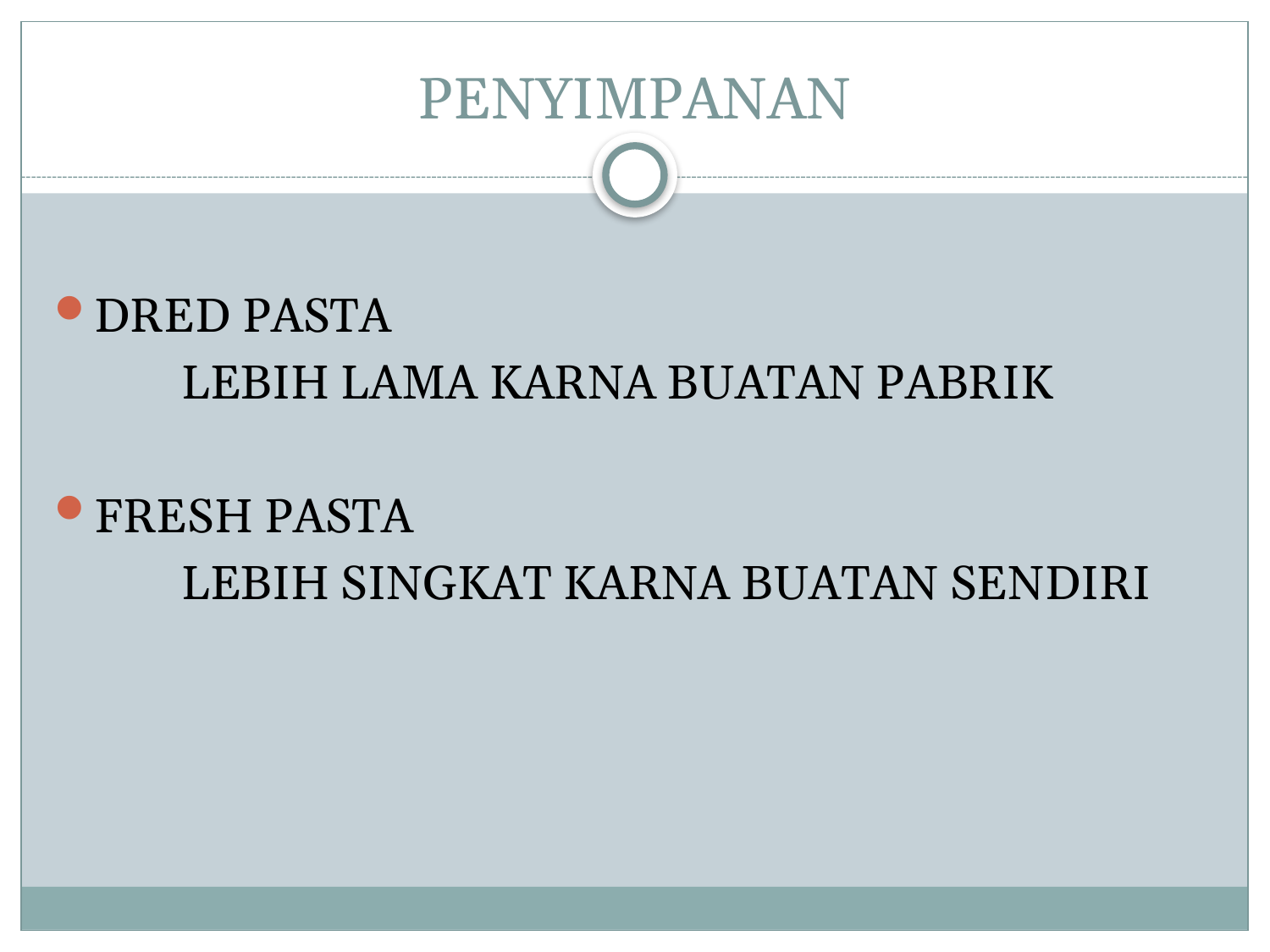

# PENYIMPANAN

DRED PASTA
	LEBIH LAMA KARNA BUATAN PABRIK

FRESH PASTA
	LEBIH SINGKAT KARNA BUATAN SENDIRI